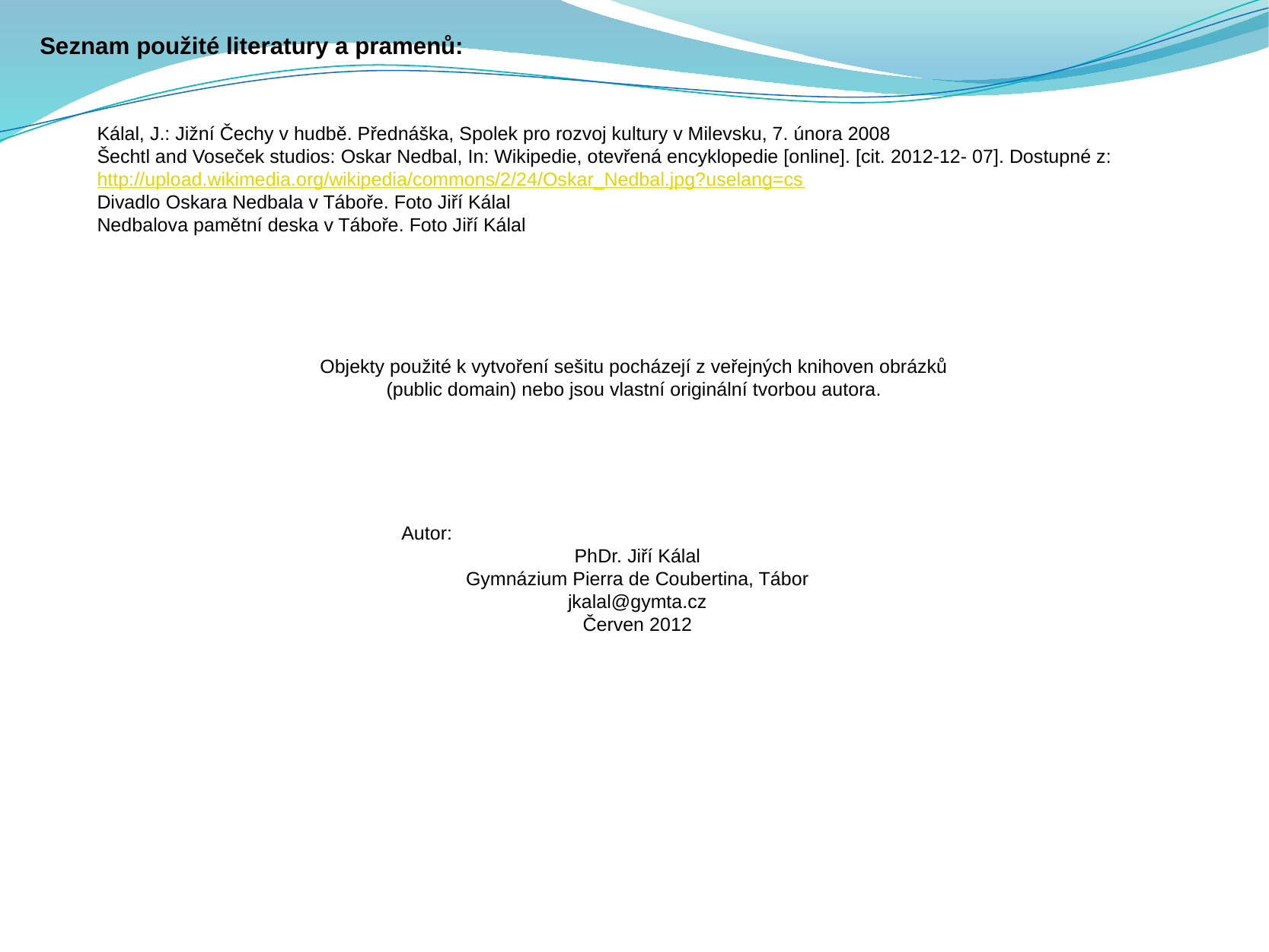

Seznam použité literatury a pramenů:
Kálal, J.: Jižní Čechy v hudbě. Přednáška, Spolek pro rozvoj kultury v Milevsku, 7. února 2008
Šechtl and Voseček studios: Oskar Nedbal, In: Wikipedie, otevřená encyklopedie [online]. [cit. 2012-12- 07]. Dostupné z: http://upload.wikimedia.org/wikipedia/commons/2/24/Oskar_Nedbal.jpg?uselang=cs
Divadlo Oskara Nedbala v Táboře. Foto Jiří Kálal
Nedbalova pamětní deska v Táboře. Foto Jiří Kálal

Objekty použité k vytvoření sešitu pocházejí z veřejných knihoven obrázků (public domain) nebo jsou vlastní originální tvorbou autora.
Autor:
PhDr. Jiří Kálal
Gymnázium Pierra de Coubertina, Tábor
jkalal@gymta.cz
Červen 2012